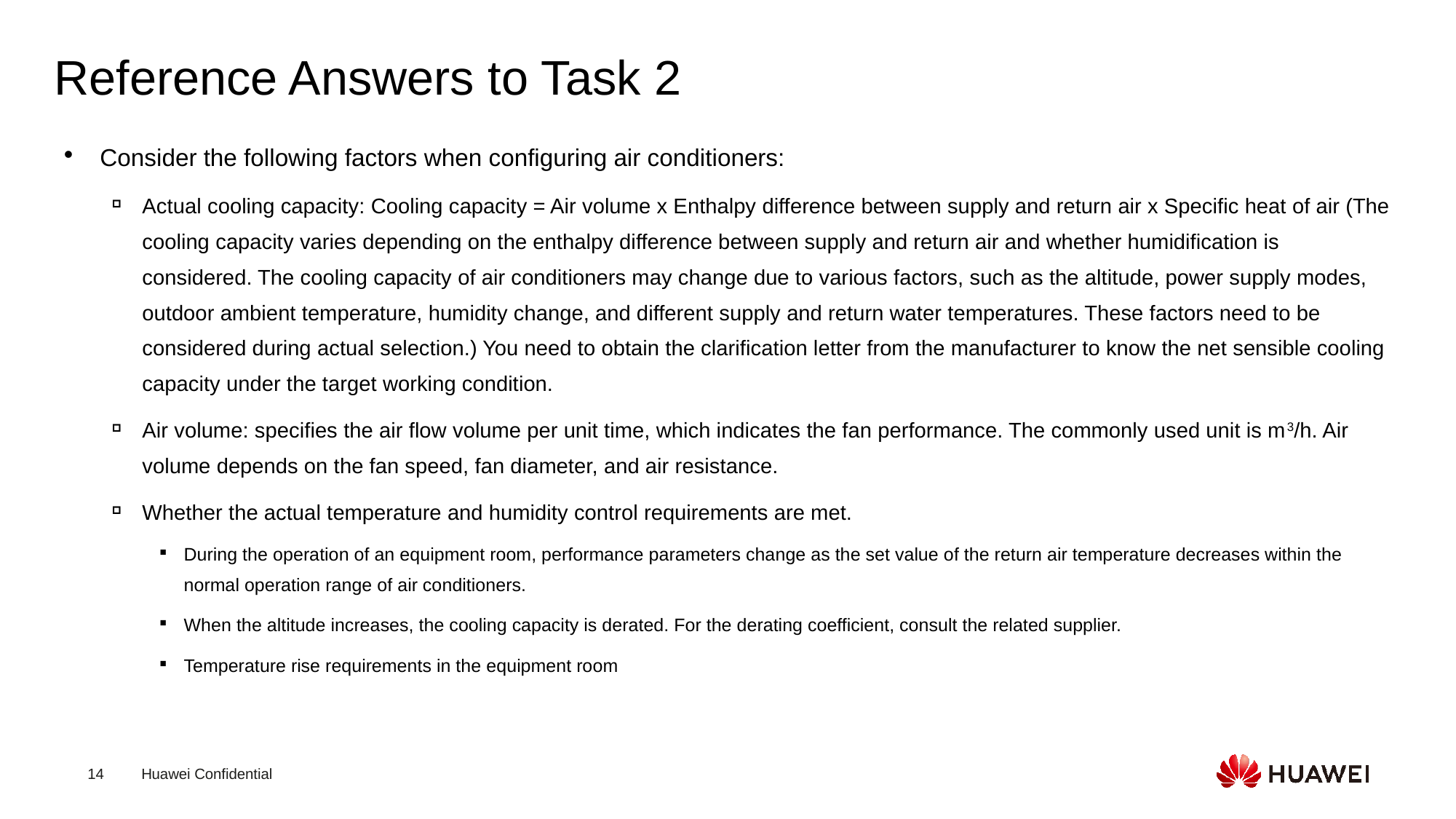

# Reference Answers to Task 2
Consider the following factors when configuring air conditioners:
Actual cooling capacity: Cooling capacity = Air volume x Enthalpy difference between supply and return air x Specific heat of air (The cooling capacity varies depending on the enthalpy difference between supply and return air and whether humidification is considered. The cooling capacity of air conditioners may change due to various factors, such as the altitude, power supply modes, outdoor ambient temperature, humidity change, and different supply and return water temperatures. These factors need to be considered during actual selection.) You need to obtain the clarification letter from the manufacturer to know the net sensible cooling capacity under the target working condition.
Air volume: specifies the air flow volume per unit time, which indicates the fan performance. The commonly used unit is m3/h. Air volume depends on the fan speed, fan diameter, and air resistance.
Whether the actual temperature and humidity control requirements are met.
During the operation of an equipment room, performance parameters change as the set value of the return air temperature decreases within the normal operation range of air conditioners.
When the altitude increases, the cooling capacity is derated. For the derating coefficient, consult the related supplier.
Temperature rise requirements in the equipment room